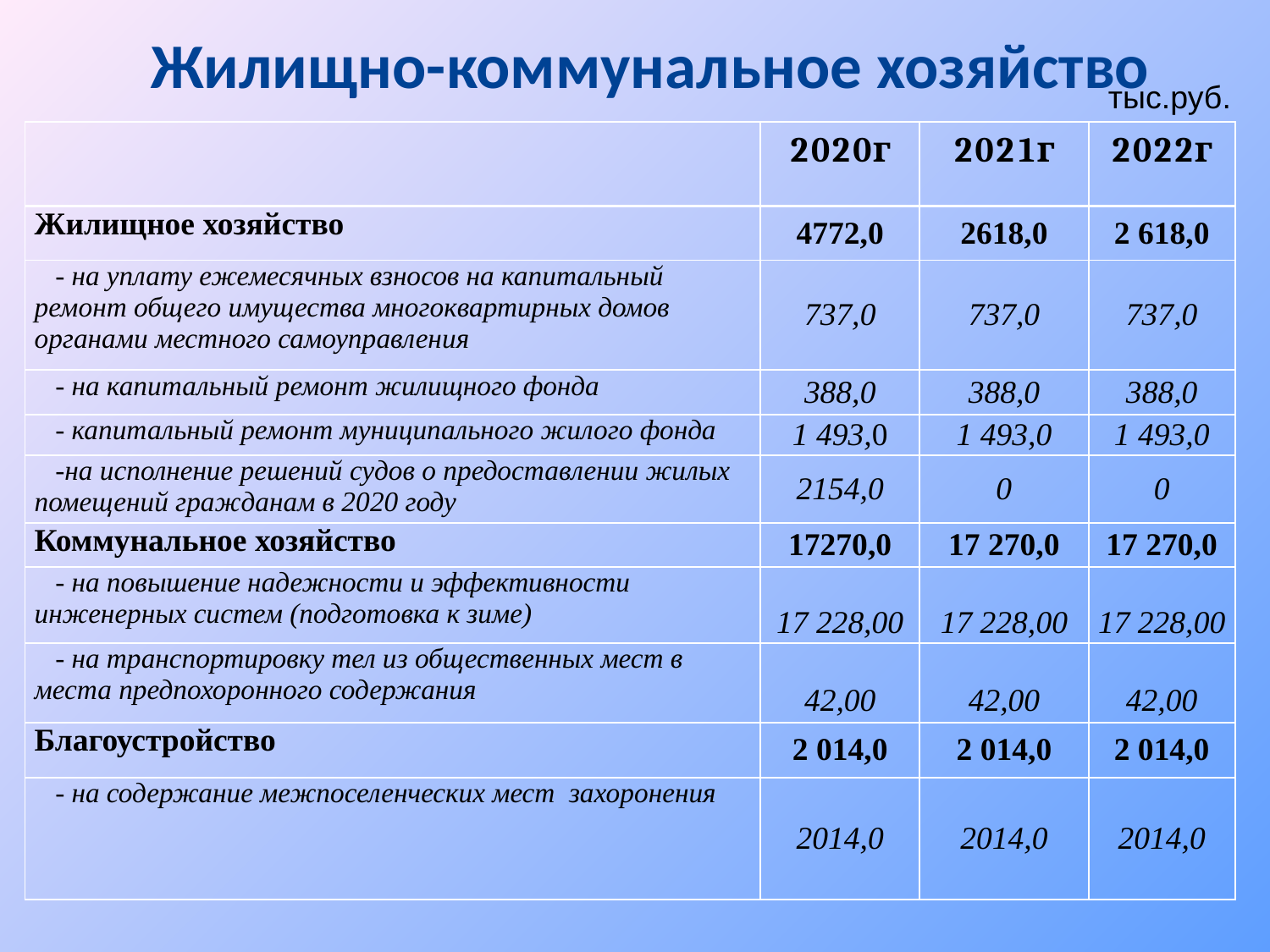

# Жилищно-коммунальное хозяйство
тыс.руб.
|  | 2020г | 2021г | 2022г |
| --- | --- | --- | --- |
| Жилищное хозяйство | 4772,0 | 2618,0 | 2 618,0 |
| - на уплату ежемесячных взносов на капитальный ремонт общего имущества многоквартирных домов органами местного самоуправления | 737,0 | 737,0 | 737,0 |
| - на капитальный ремонт жилищного фонда | 388,0 | 388,0 | 388,0 |
| - капитальный ремонт муниципального жилого фонда | 1 493,0 | 1 493,0 | 1 493,0 |
| -на исполнение решений судов о предоставлении жилых помещений гражданам в 2020 году | 2154,0 | 0 | 0 |
| Коммунальное хозяйство | 17270,0 | 17 270,0 | 17 270,0 |
| - на повышение надежности и эффективности инженерных систем (подготовка к зиме) | 17 228,00 | 17 228,00 | 17 228,00 |
| - на транспортировку тел из общественных мест в места предпохоронного содержания | 42,00 | 42,00 | 42,00 |
| Благоустройство | 2 014,0 | 2 014,0 | 2 014,0 |
| - на содержание межпоселенческих мест захоронения | 2014,0 | 2014,0 | 2014,0 |